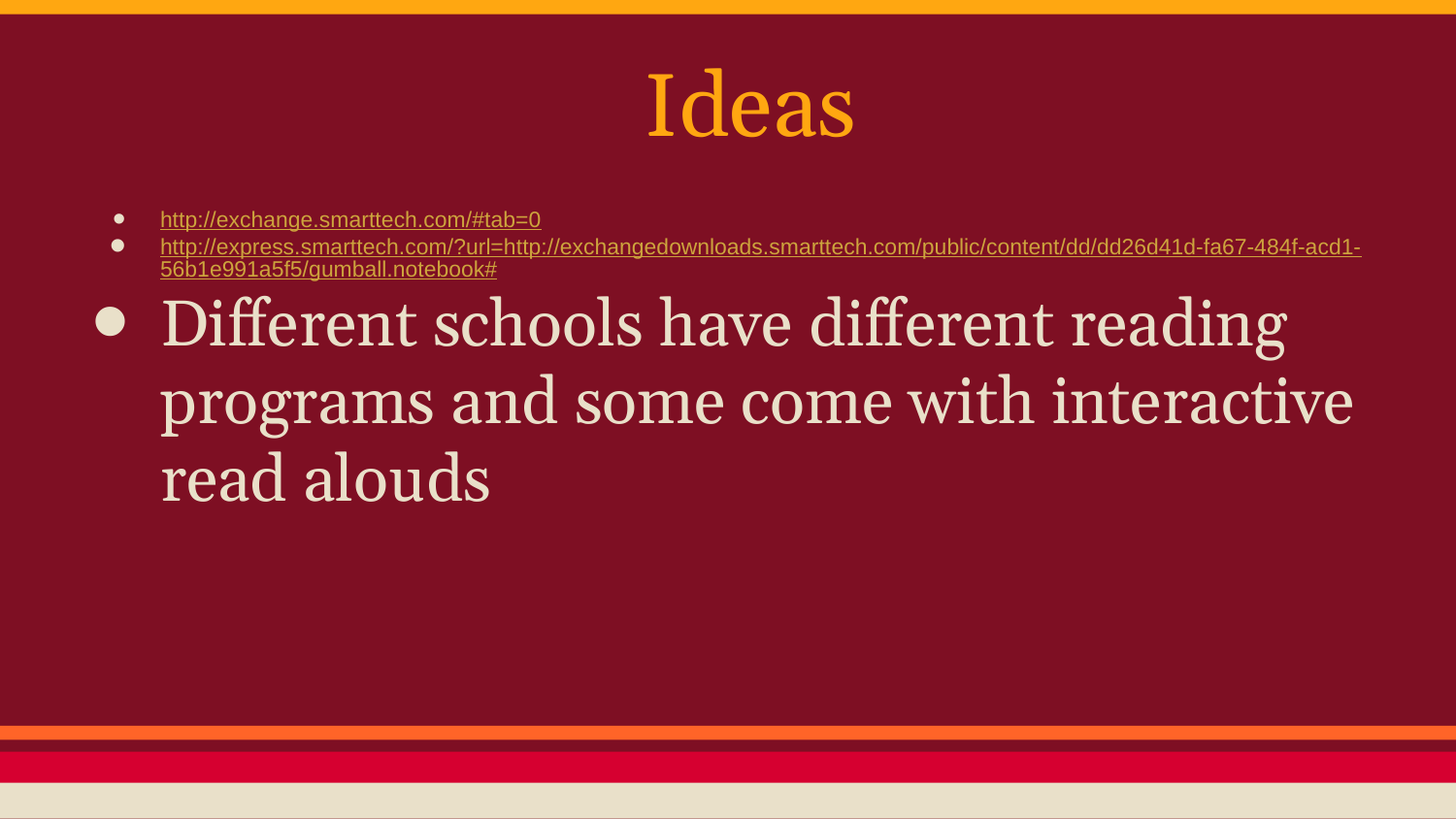

# Ideas
http://exchange.smarttech.com/#tab=0
http://express.smarttech.com/?url=http://exchangedownloads.smarttech.com/public/content/dd/dd26d41d-fa67-484f-acd1-56b1e991a5f5/gumball.notebook#
Different schools have different reading programs and some come with interactive read alouds